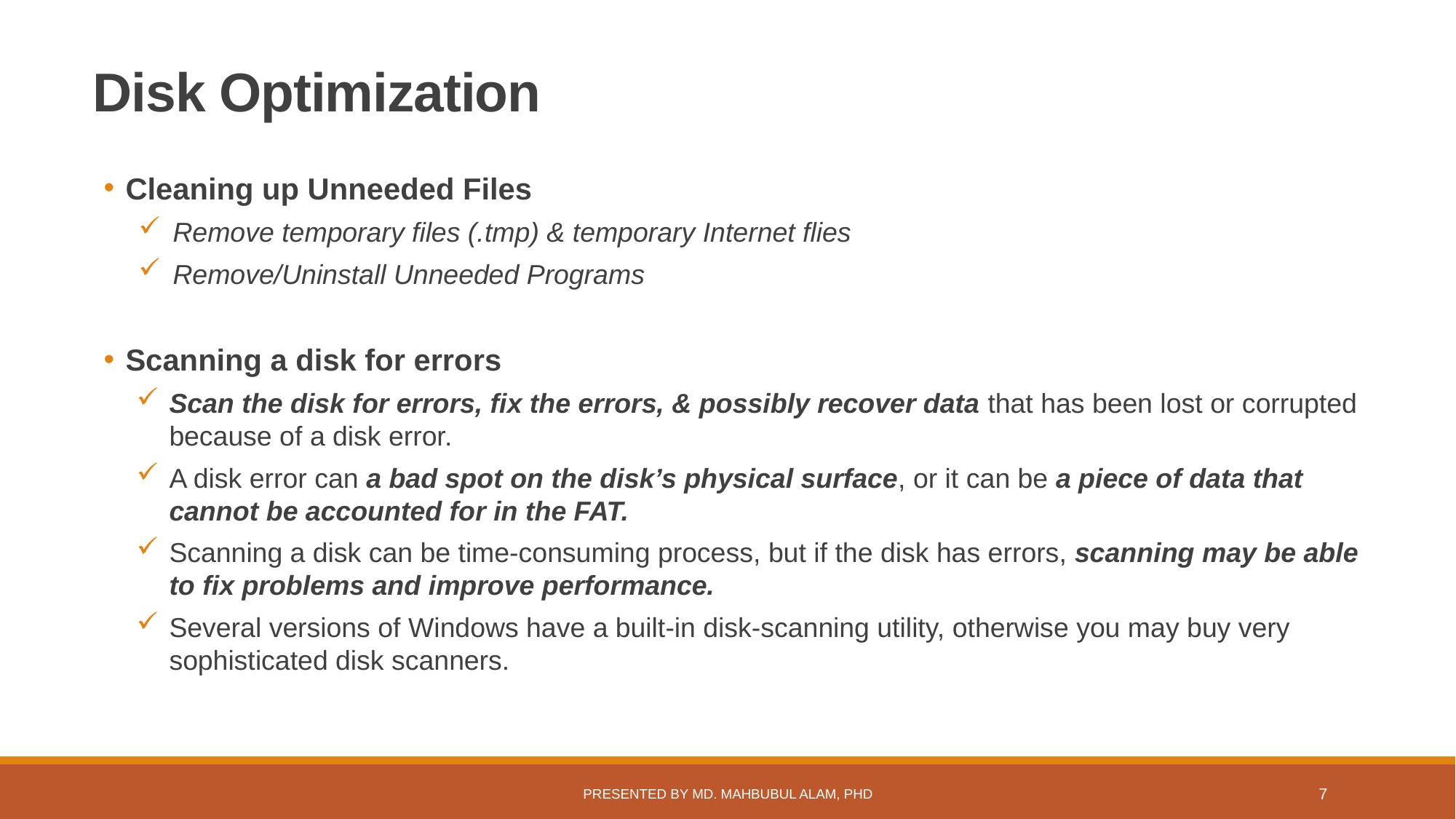

# Disk Optimization
Cleaning up Unneeded Files
Remove temporary files (.tmp) & temporary Internet flies
Remove/Uninstall Unneeded Programs

Scanning a disk for errors
Scan the disk for errors, fix the errors, & possibly recover data that has been lost or corrupted because of a disk error.
A disk error can a bad spot on the disk’s physical surface, or it can be a piece of data that cannot be accounted for in the FAT.
Scanning a disk can be time-consuming process, but if the disk has errors, scanning may be able to fix problems and improve performance.
Several versions of Windows have a built-in disk-scanning utility, otherwise you may buy very sophisticated disk scanners.

Presented by Md. Mahbubul Alam, PhD
7